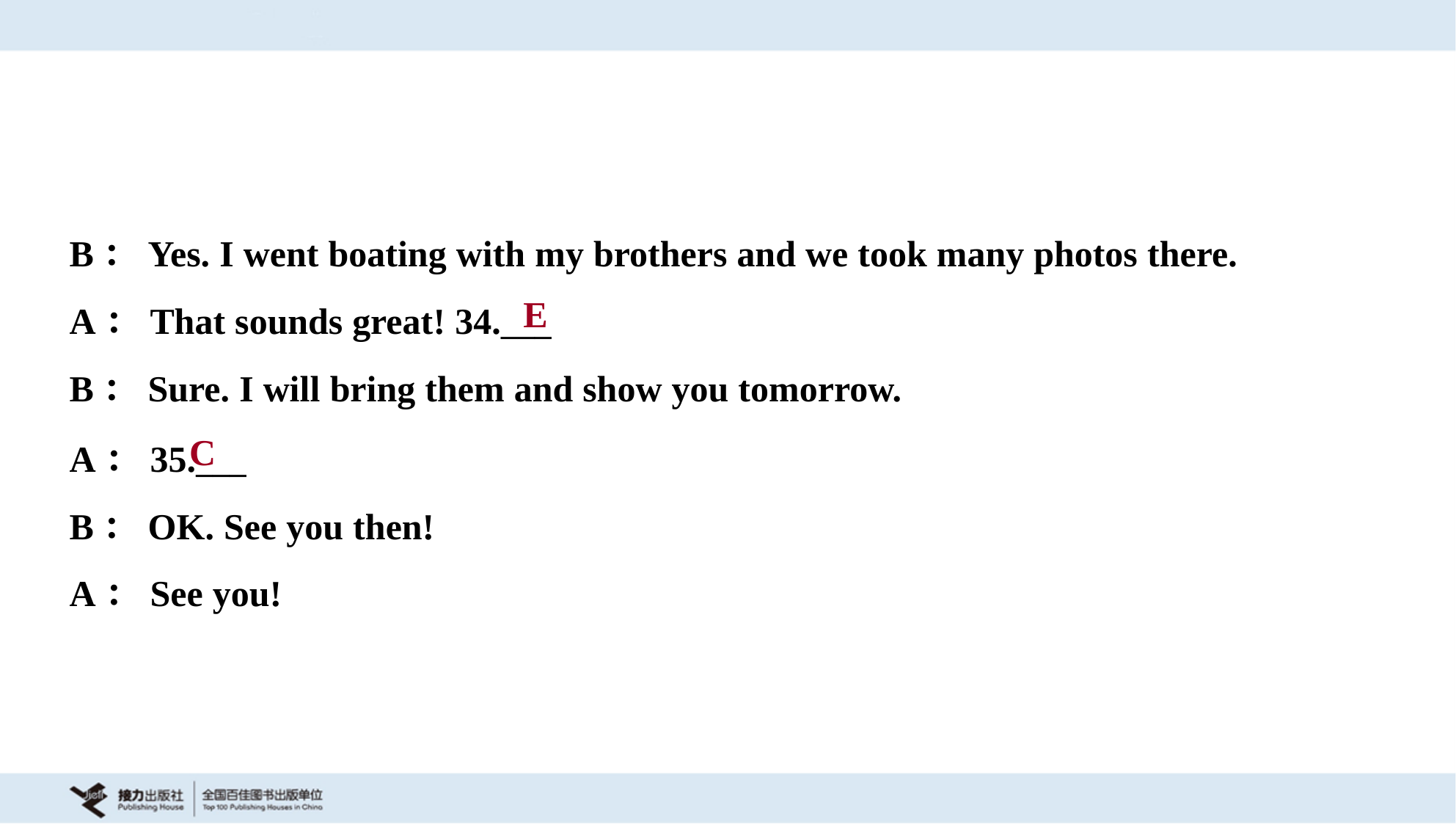

B：Yes. I went boating with my brothers and we took many photos there.
A：That sounds great! 34.___
B：Sure. I will bring them and show you tomorrow.
E
C
A：35.___
B：OK. See you then!
A：See you!